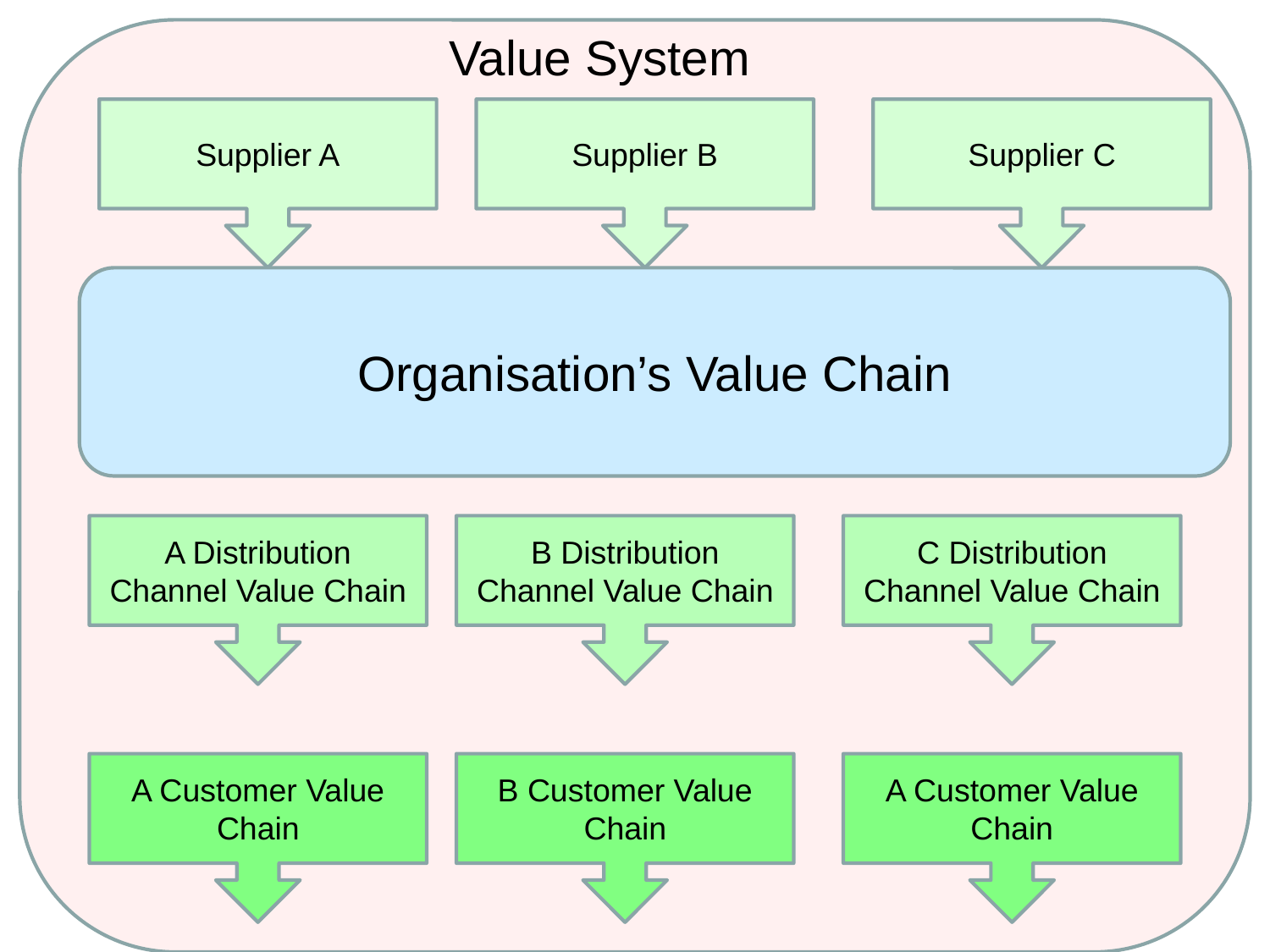

Value System
Supplier A
Supplier B
Supplier C
Organisation’s Value Chain
A Distribution Channel Value Chain
B Distribution Channel Value Chain
C Distribution Channel Value Chain
A Customer Value Chain
B Customer Value Chain
A Customer Value Chain